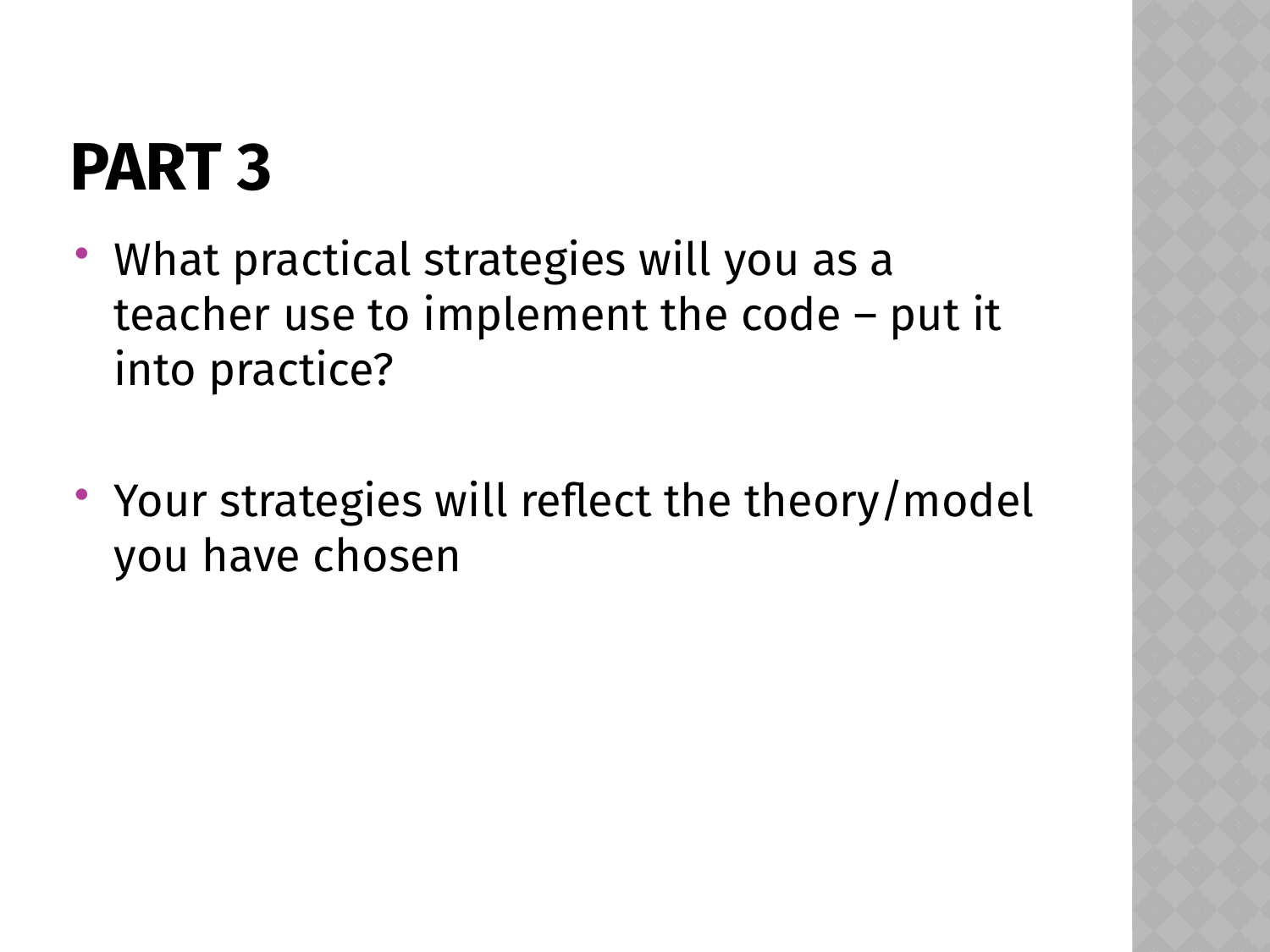

# Part 3
What practical strategies will you as a teacher use to implement the code – put it into practice?

Your strategies will reflect the theory/model you have chosen